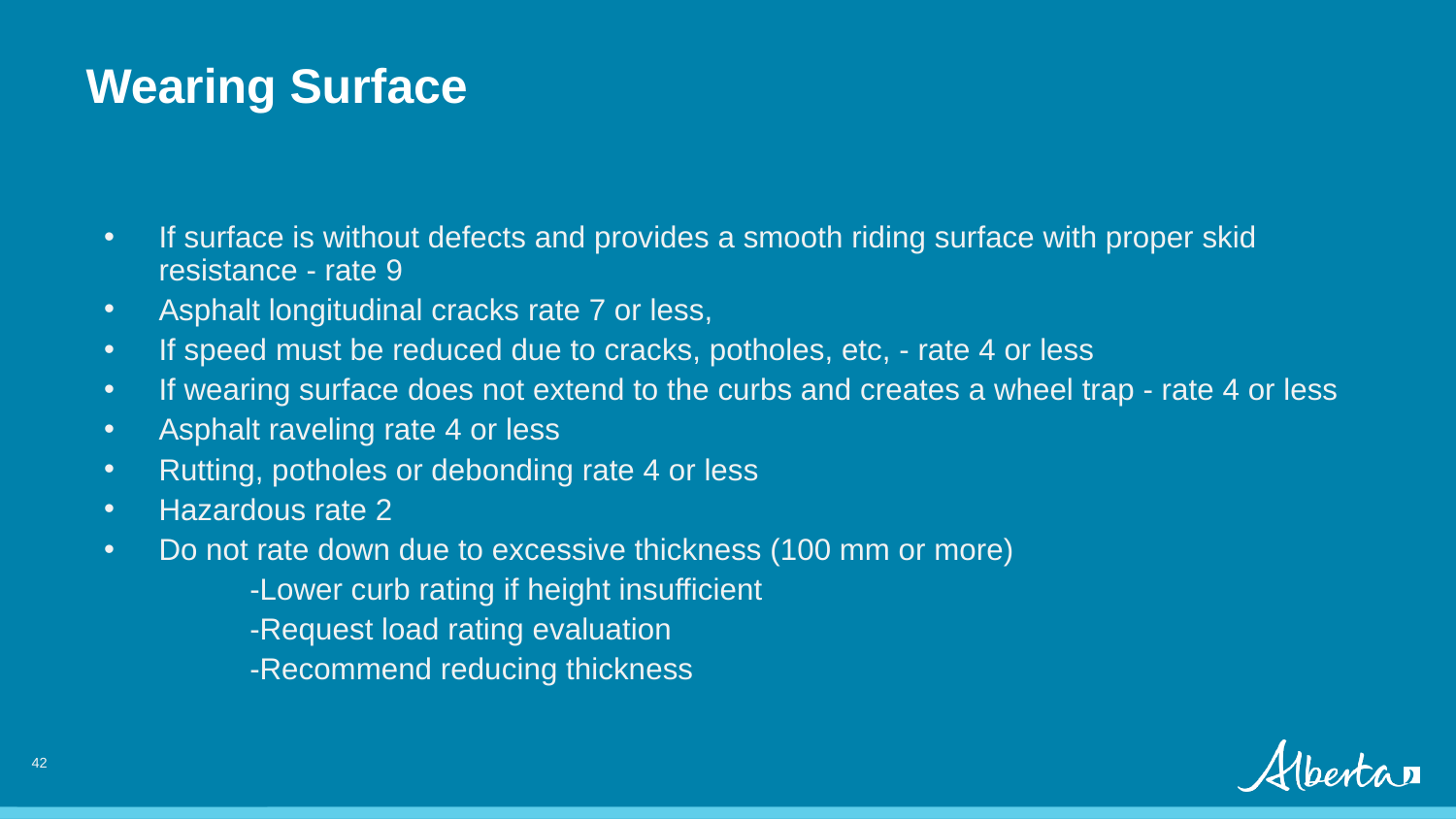

Wearing Surface
If surface is without defects and provides a smooth riding surface with proper skid resistance - rate 9
Asphalt longitudinal cracks rate 7 or less,
If speed must be reduced due to cracks, potholes, etc, - rate 4 or less
If wearing surface does not extend to the curbs and creates a wheel trap - rate 4 or less
Asphalt raveling rate 4 or less
Rutting, potholes or debonding rate 4 or less
Hazardous rate 2
Do not rate down due to excessive thickness (100 mm or more)
	-Lower curb rating if height insufficient
	-Request load rating evaluation
	-Recommend reducing thickness
42